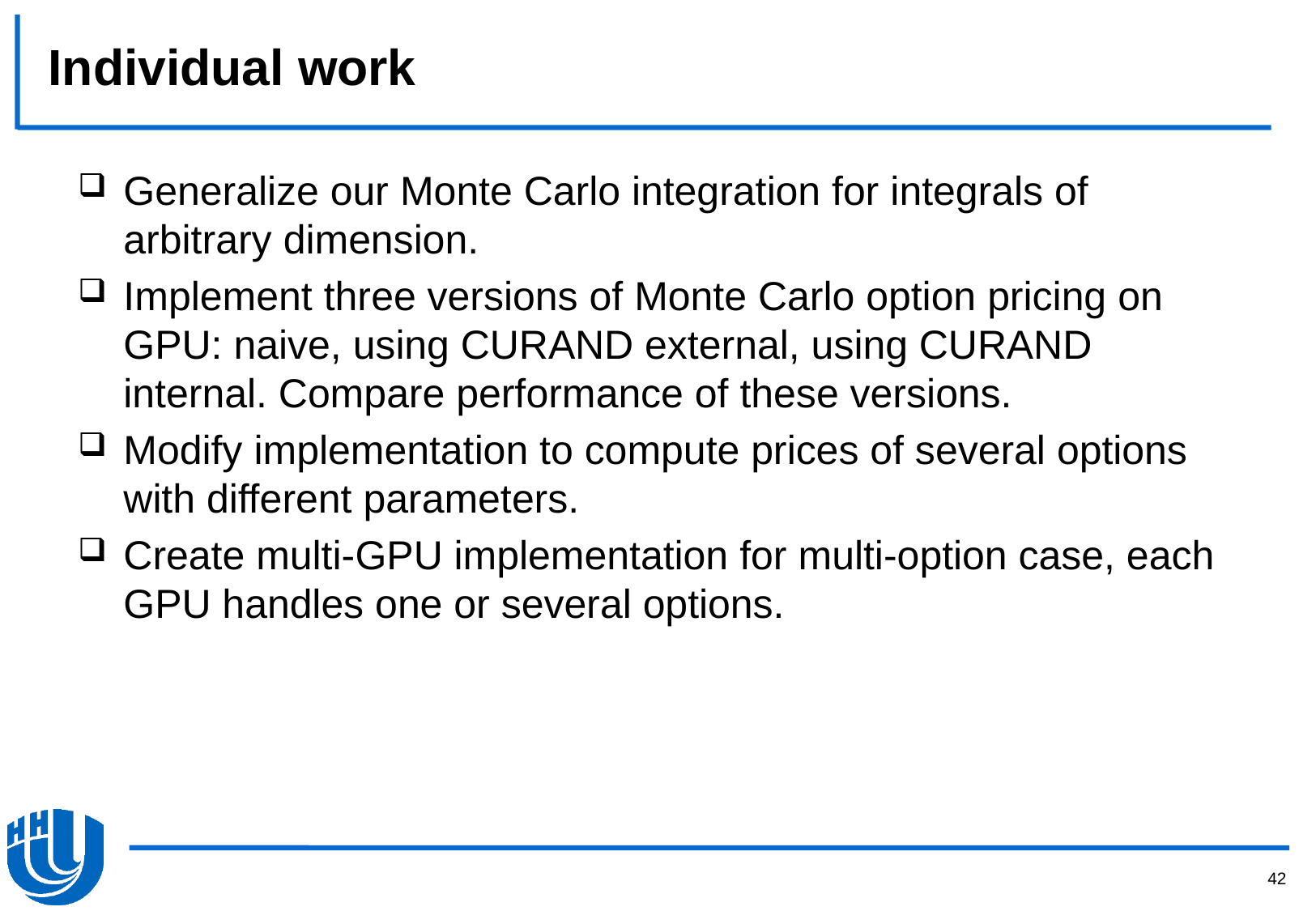

# Individual work
Generalize our Monte Carlo integration for integrals of arbitrary dimension.
Implement three versions of Monte Carlo option pricing on GPU: naive, using CURAND external, using CURAND internal. Compare performance of these versions.
Modify implementation to compute prices of several options with different parameters.
Create multi-GPU implementation for multi-option case, each GPU handles one or several options.

42